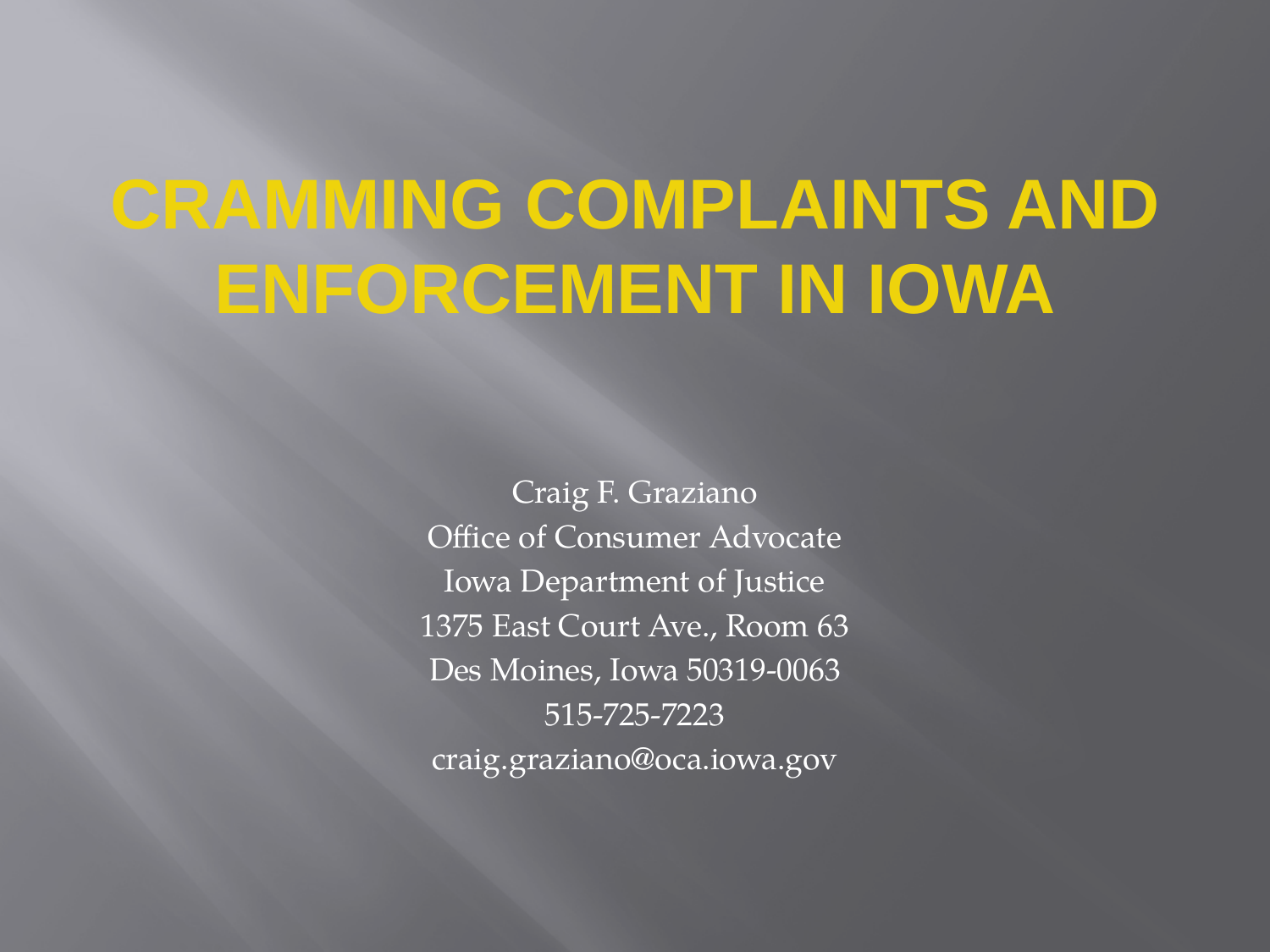

# Cramming Complaints and Enforcement in Iowa
Craig F. Graziano
Office of Consumer Advocate
Iowa Department of Justice
1375 East Court Ave., Room 63
Des Moines, Iowa 50319-0063
515-725-7223
craig.graziano@oca.iowa.gov